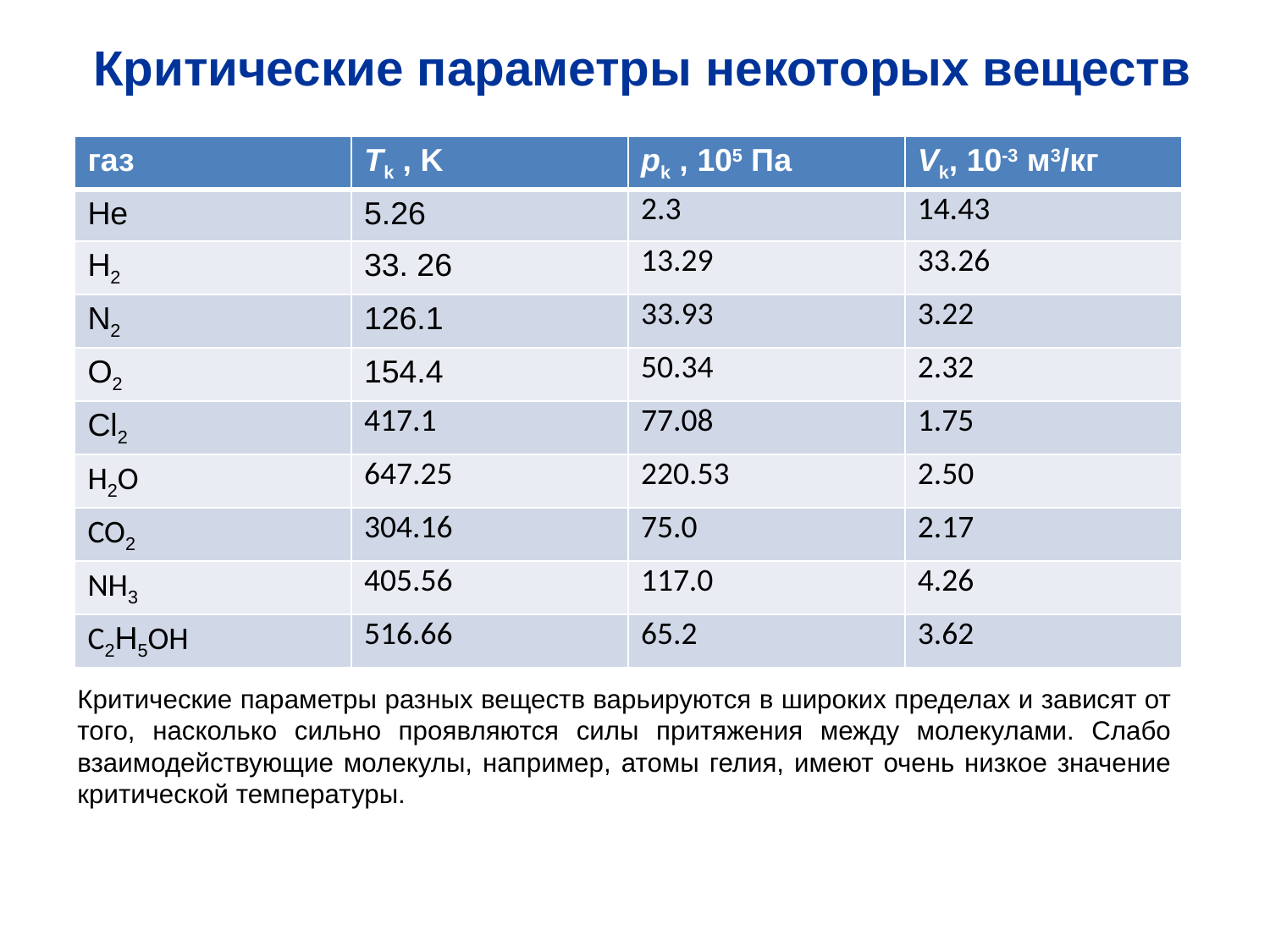

Критические параметры некоторых веществ
| газ | Tk , K | pk , 105 Па | Vk, 10-3 м3/кг |
| --- | --- | --- | --- |
| He | 5.26 | 2.3 | 14.43 |
| H2 | 33. 26 | 13.29 | 33.26 |
| N2 | 126.1 | 33.93 | 3.22 |
| O2 | 154.4 | 50.34 | 2.32 |
| Cl2 | 417.1 | 77.08 | 1.75 |
| H2O | 647.25 | 220.53 | 2.50 |
| CO2 | 304.16 | 75.0 | 2.17 |
| NH3 | 405.56 | 117.0 | 4.26 |
| C2H5OH | 516.66 | 65.2 | 3.62 |
Критические параметры разных веществ варьируются в широких пределах и зависят от того, насколько сильно проявляются силы притяжения между молекулами. Слабо взаимодействующие молекулы, например, атомы гелия, имеют очень низкое значение критической температуры.